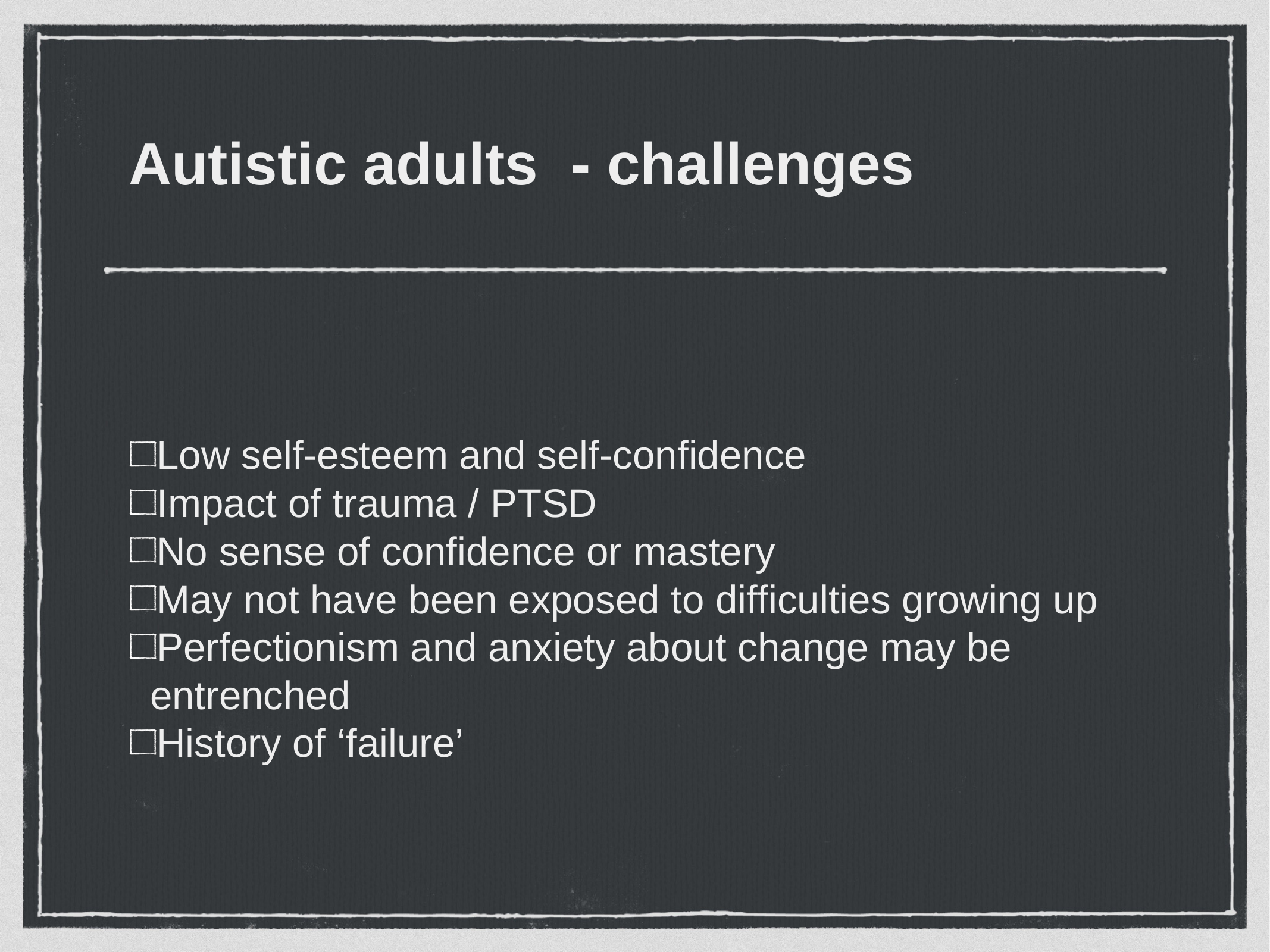

Autistic adults  - challenges
Low self-esteem and self-confidence
Impact of trauma / PTSD
No sense of confidence or mastery
May not have been exposed to difficulties growing up
Perfectionism and anxiety about change may be entrenched
History of ‘failure’